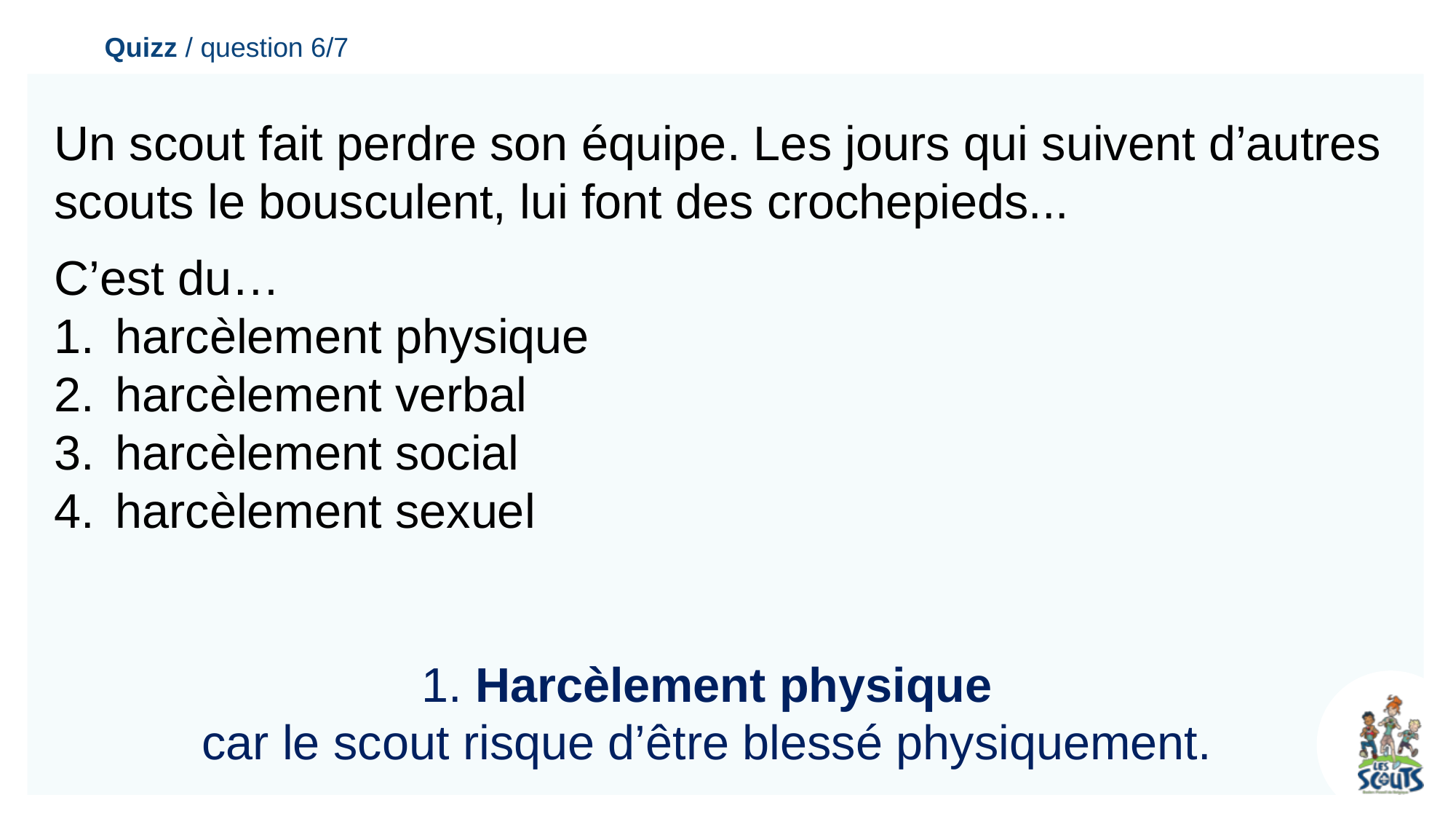

Quizz / question 6/7
Un scout fait perdre son équipe. Les jours qui suivent d’autres scouts le bousculent, lui font des crochepieds...
C’est du…
harcèlement physique
harcèlement verbal
harcèlement social
harcèlement sexuel
1. Harcèlement physique
car le scout risque d’être blessé physiquement.